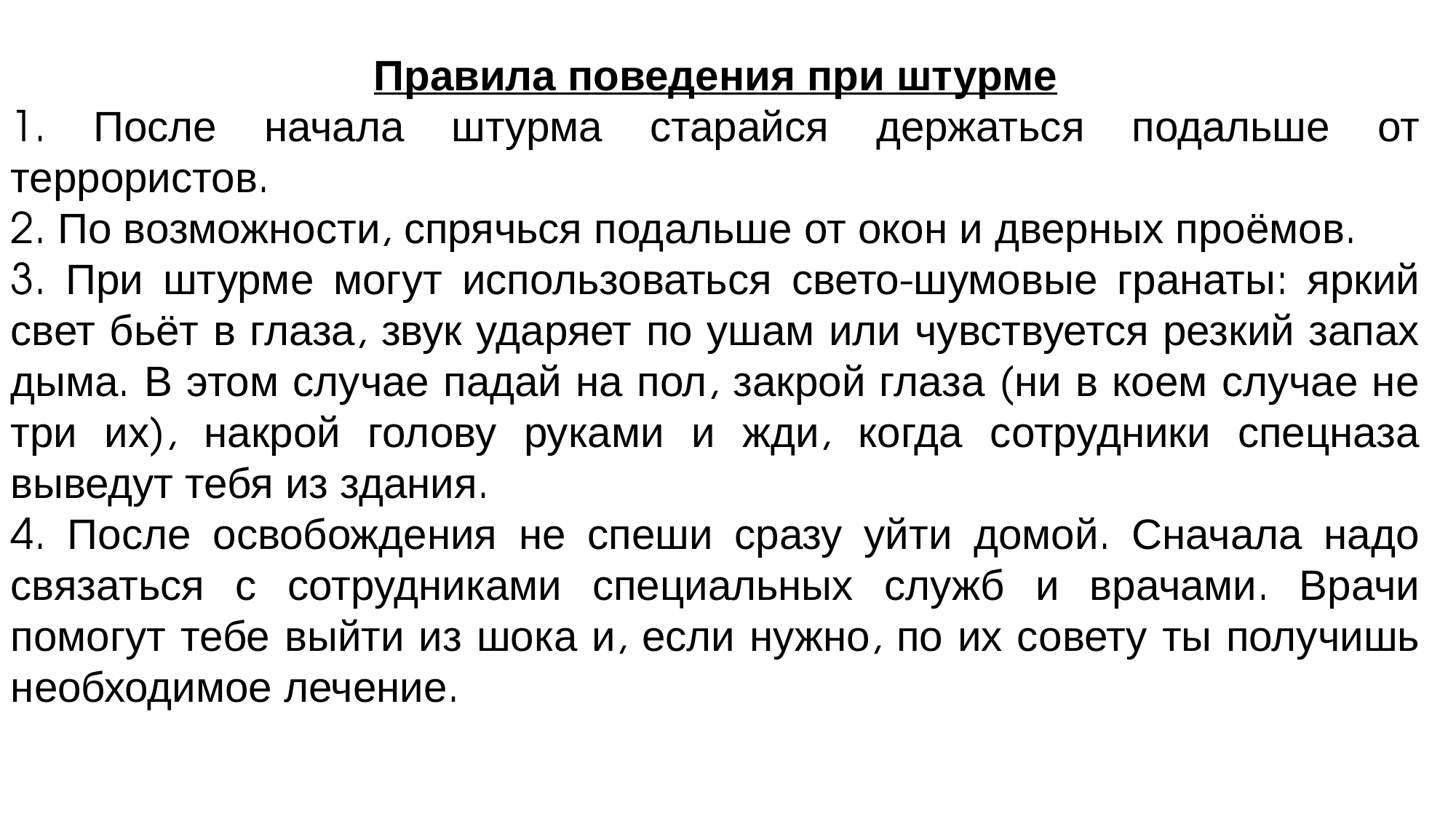

Правила поведения при штурме
1. После начала штурма старайся держаться подальше от террористов.
2. По возможности, спрячься подальше от окон и дверных проёмов.
3. При штурме могут использоваться свето-шумовые гранаты: яркий свет бьёт в глаза, звук ударяет по ушам или чувствуется резкий запах дыма. В этом случае падай на пол, закрой глаза (ни в коем случае не три их), накрой голову руками и жди, когда сотрудники спецназа выведут тебя из здания.
4. После освобождения не спеши сразу уйти домой. Сначала надо связаться с сотрудниками специальных служб и врачами. Врачи помогут тебе выйти из шока и, если нужно, по их совету ты получишь необходимое лечение.